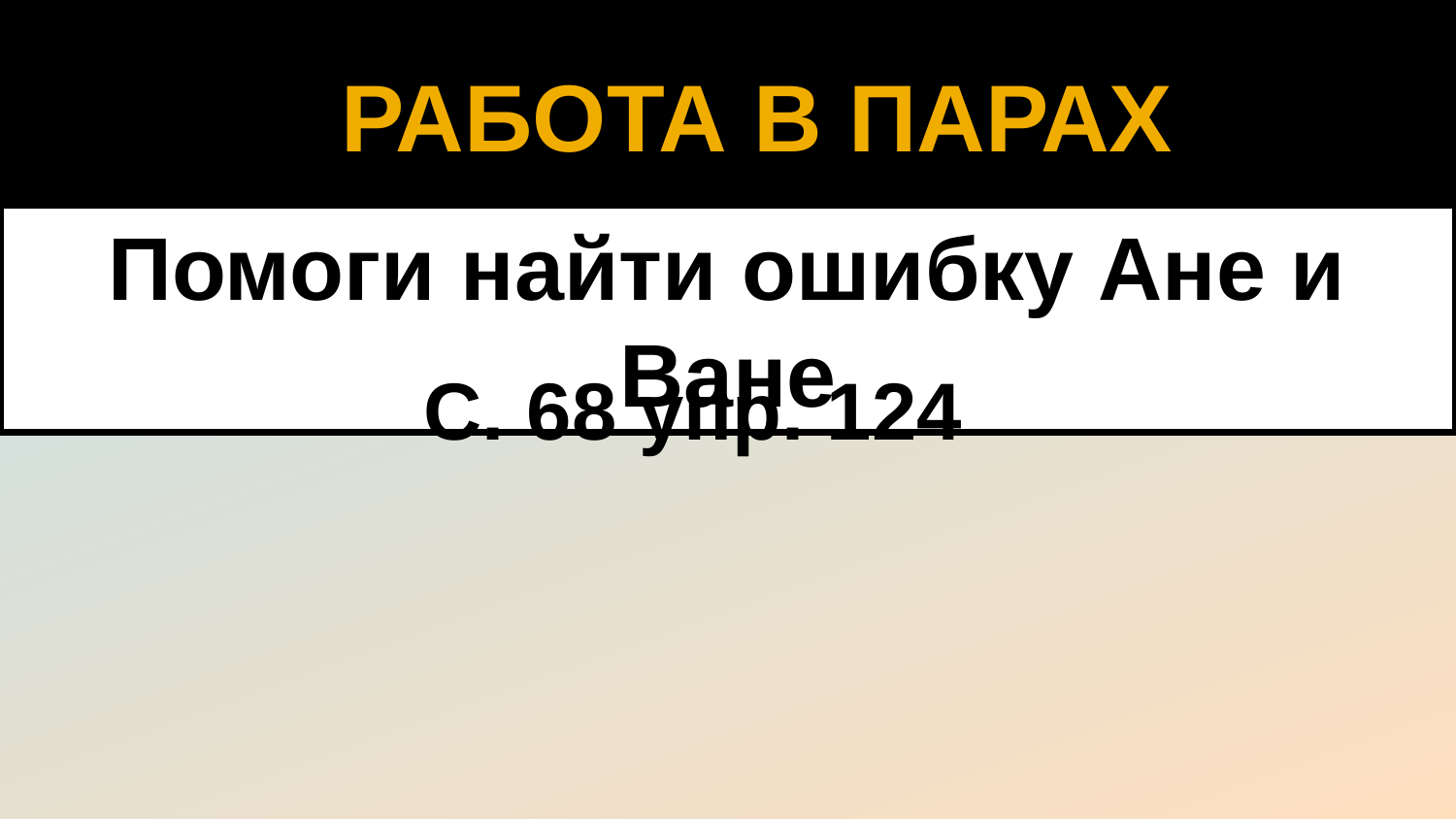

# РАБОТА В ПАРАХ
Помоги найти ошибку Ане и Ване
С. 68 упр. 124